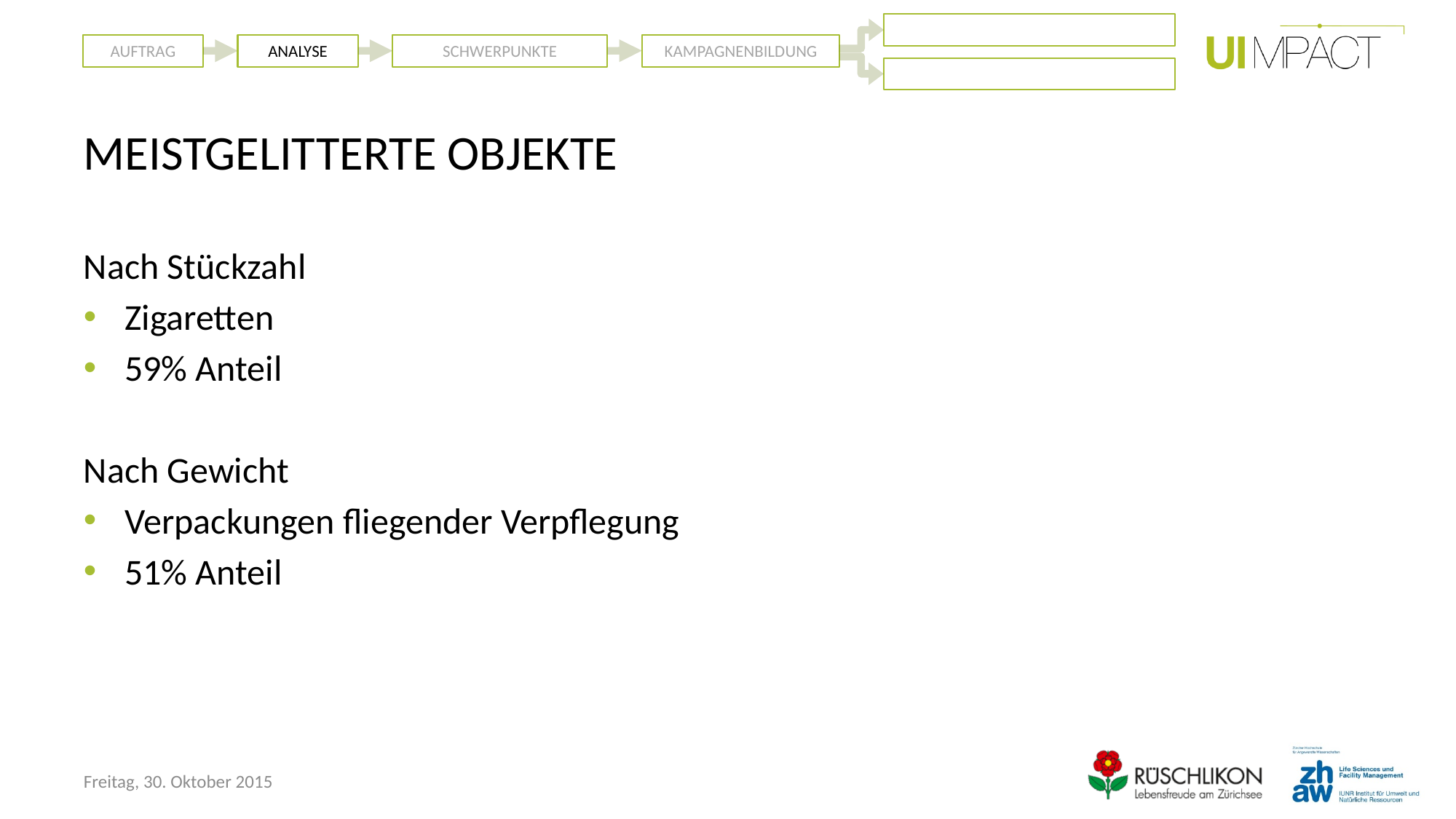

KAMPAGNENBILDUNG
AUFTRAG
ANALYSE
SCHWERPUNKTE

# MEISTGELITTERTE OBJEKTE
Nach Stückzahl
Zigaretten
59% Anteil

Nach Gewicht
Verpackungen fliegender Verpflegung
51% Anteil
Freitag, 30. Oktober 2015